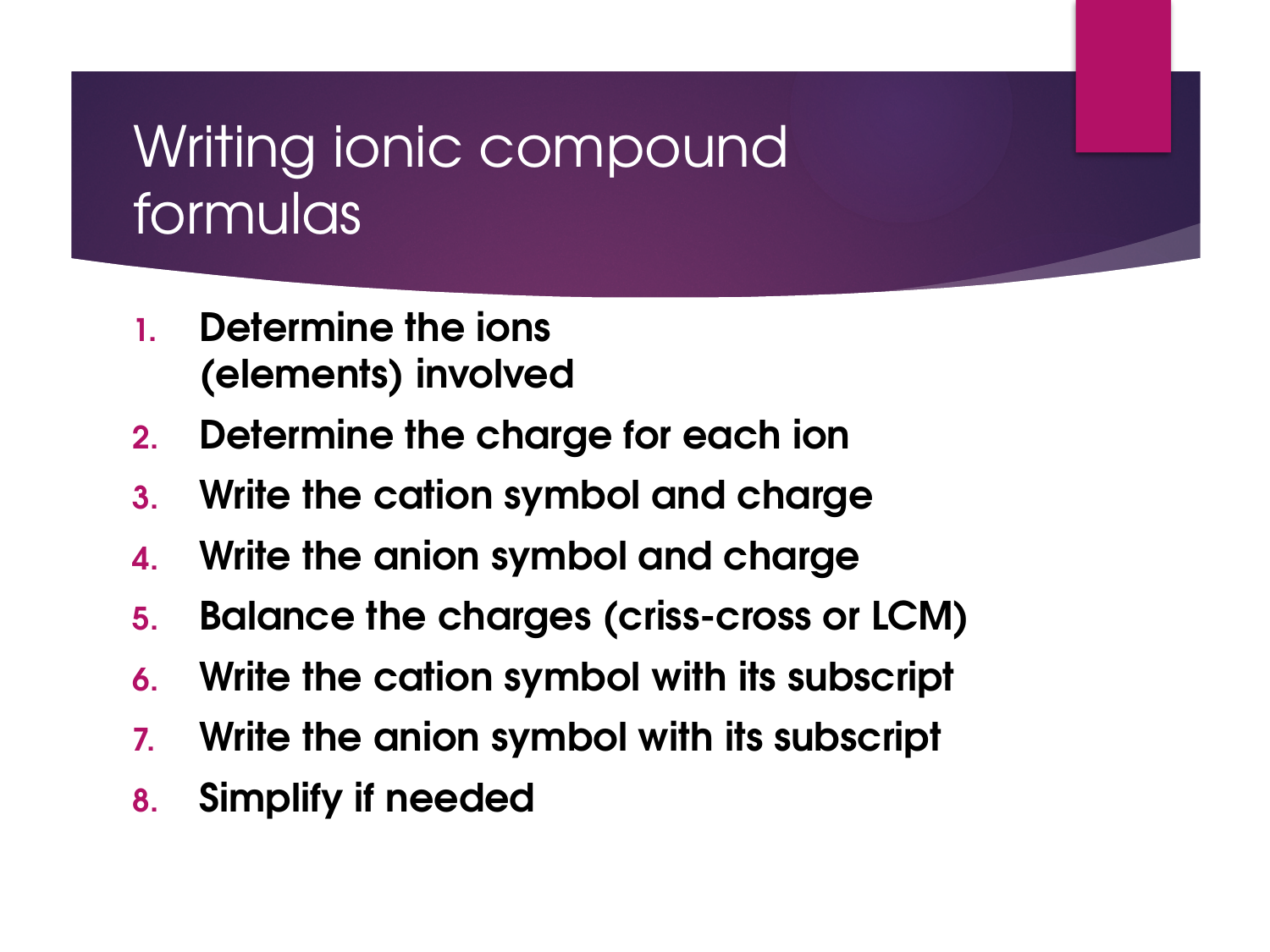

# Writing ionic compound formulas
Determine the ions                               (elements) involved
Determine the charge for each ion
Write the cation symbol and charge
Write the anion symbol and charge
Balance the charges (criss-cross or LCM)
Write the cation symbol with its subscript
Write the anion symbol with its subscript
Simplify if needed